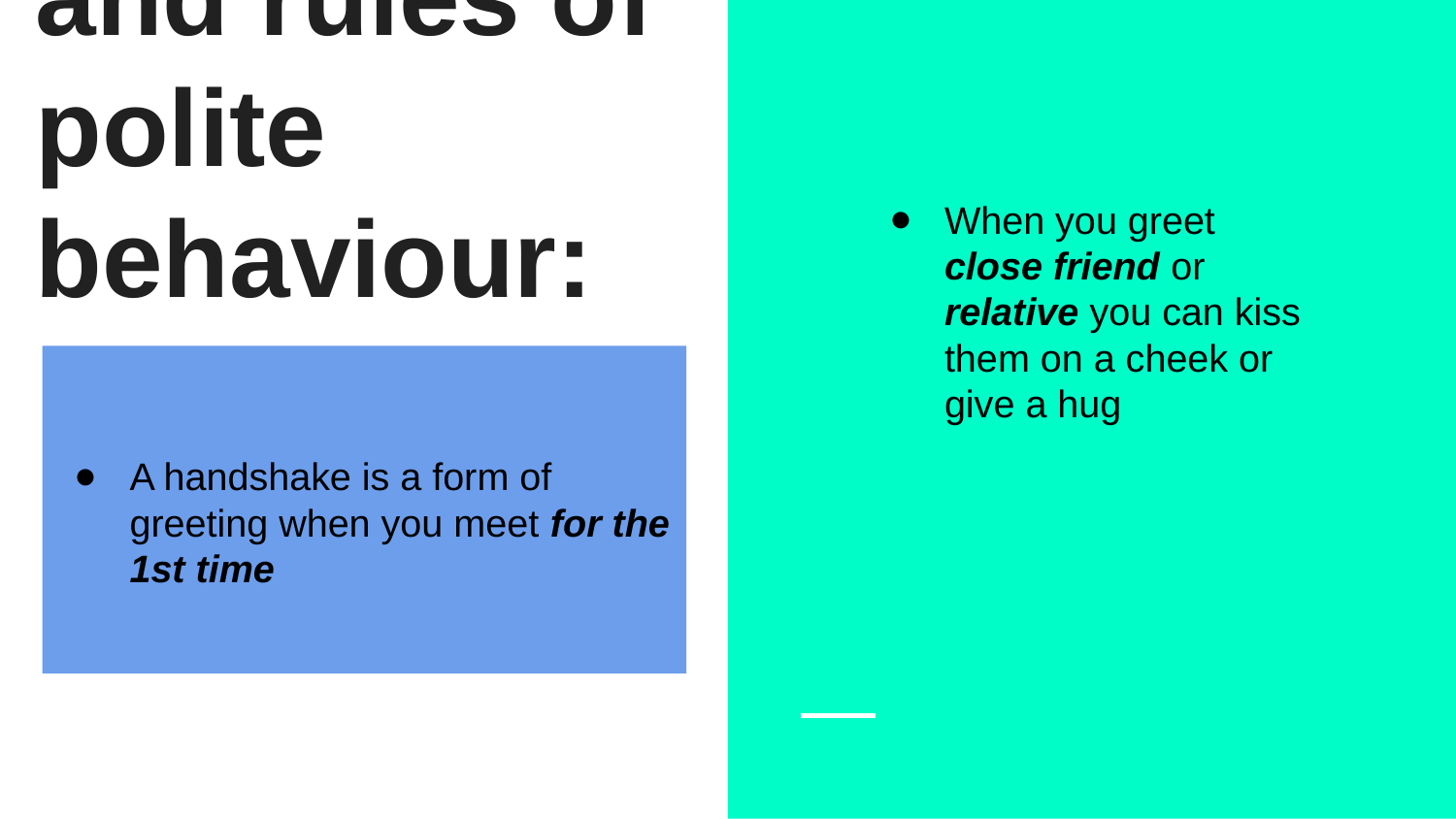

# Customs and rules of polite behaviour:
When you greet close friend or relative you can kiss them on a cheek or give a hug

A handshake is a form of greeting when you meet for the 1st time